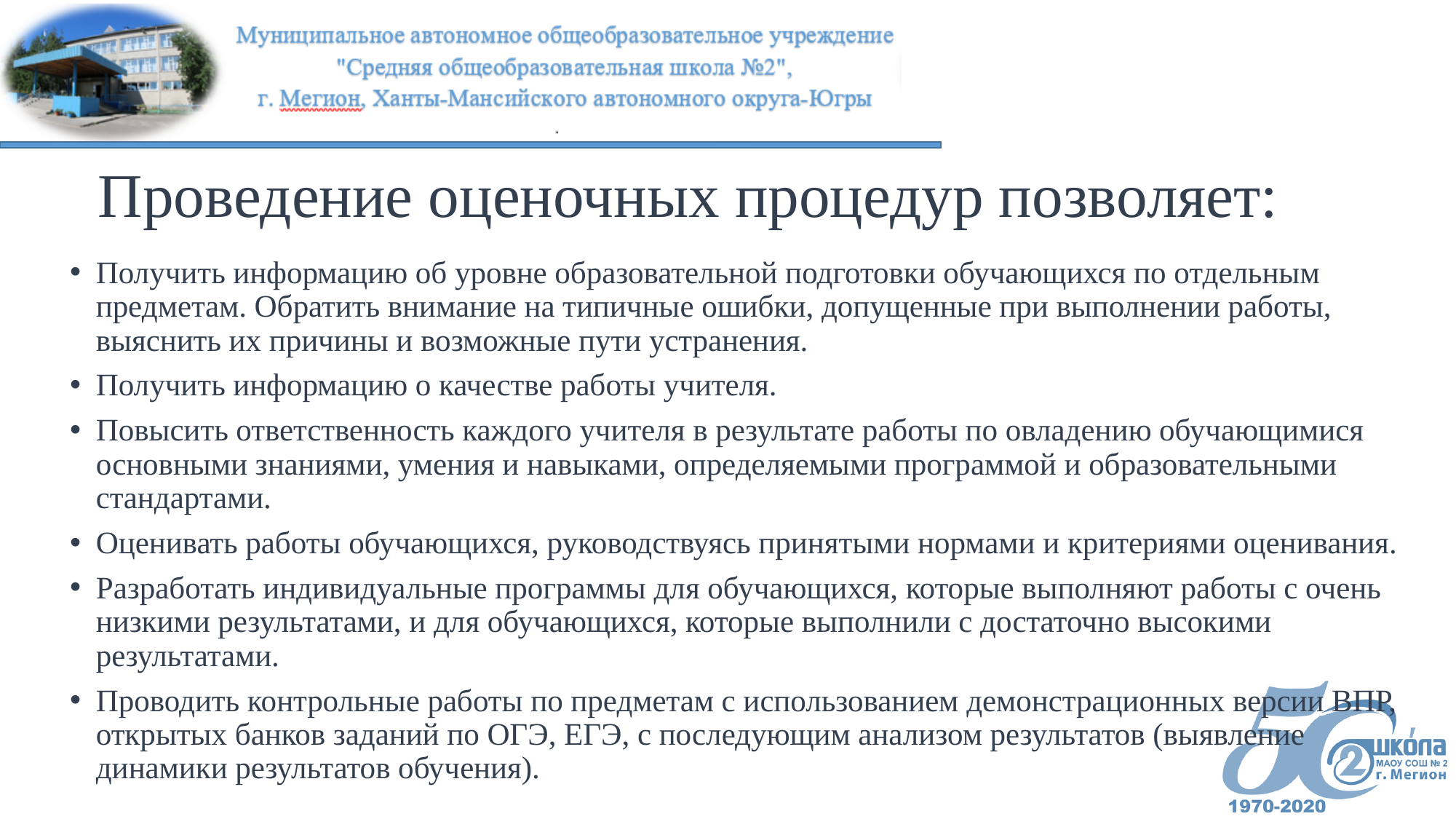

# Проведение оценочных процедур позволяет:
Получить информацию об уровне образовательной подготовки обучающихся по отдельным предметам. Обратить внимание на типичные ошибки, допущенные при выполнении работы, выяснить их причины и возможные пути устранения.
Получить информацию о качестве работы учителя.
Повысить ответственность каждого учителя в результате работы по овладению обучающимися основными знаниями, умения и навыками, определяемыми программой и образовательными стандартами.
Оценивать работы обучающихся, руководствуясь принятыми нормами и критериями оценивания.
Разработать индивидуальные программы для обучающихся, которые выполняют работы с очень низкими результатами, и для обучающихся, которые выполнили с достаточно высокими результатами.
Проводить контрольные работы по предметам с использованием демонстрационных версии ВПР, открытых банков заданий по ОГЭ, ЕГЭ, с последующим анализом результатов (выявление динамики результатов обучения).